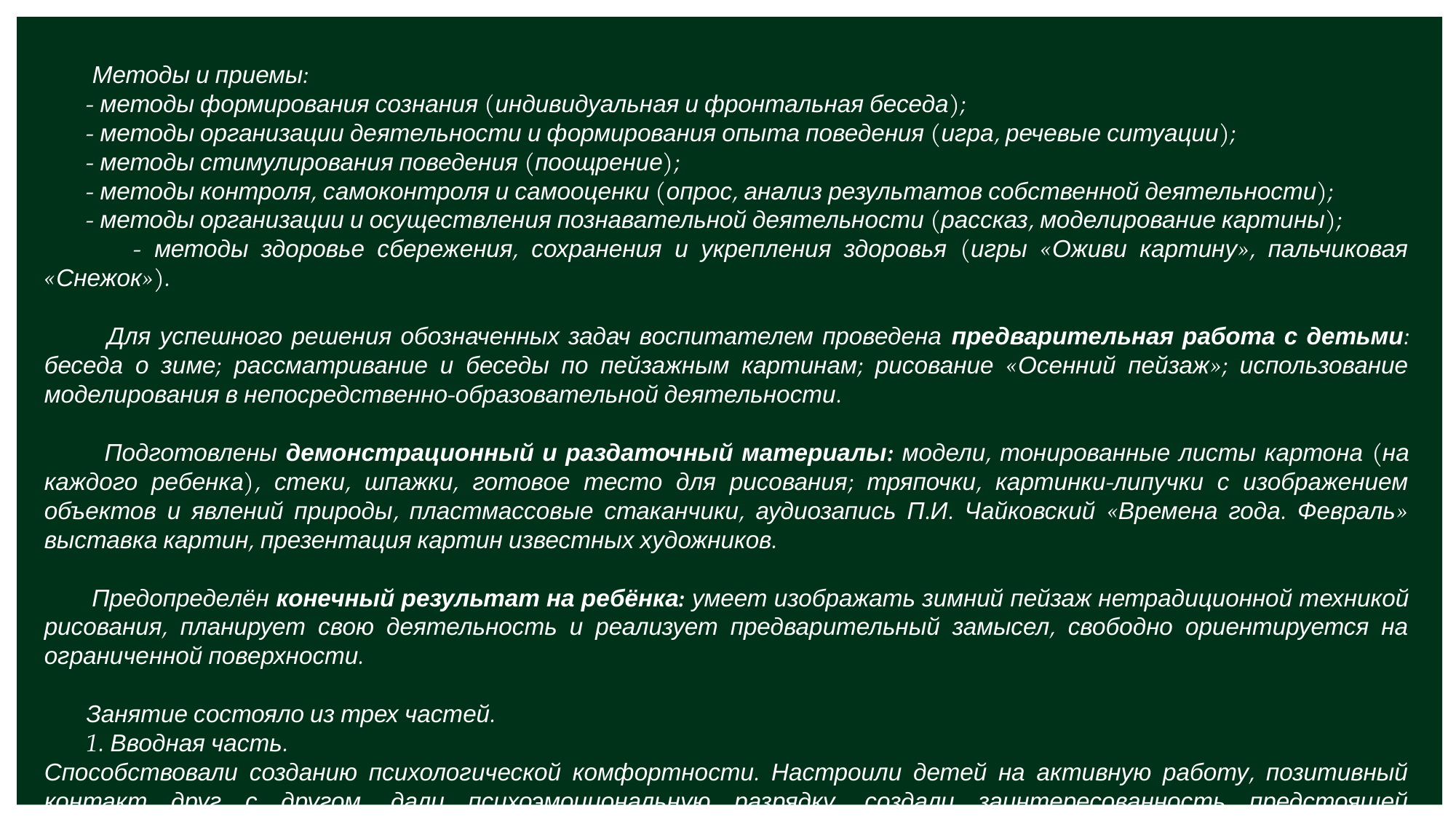

Методы и приемы:
       - методы формирования сознания (индивидуальная и фронтальная беседа);
       - методы организации деятельности и формирования опыта поведения (игра, речевые ситуации);
       - методы стимулирования поведения (поощрение);
       - методы контроля, самоконтроля и самооценки (опрос, анализ результатов собственной деятельности);
       - методы организации и осуществления познавательной деятельности (рассказ, моделирование картины);
       - методы здоровье сбережения, сохранения и укрепления здоровья (игры «Оживи картину», пальчиковая «Снежок»).

       Для успешного решения обозначенных задач воспитателем проведена предварительная работа с детьми: беседа о зиме; рассматривание и беседы по пейзажным картинам; рисование «Осенний пейзаж»; использование моделирования в непосредственно-образовательной деятельности.

       Подготовлены демонстрационный и раздаточный материалы: модели, тонированные листы картона (на каждого ребенка), стеки, шпажки, готовое тесто для рисования; тряпочки, картинки-липучки с изображением объектов и явлений природы, пластмассовые стаканчики, аудиозапись П.И. Чайковский «Времена года. Февраль» выставка картин, презентация картин известных художников.

       Предопределён конечный результат на ребёнка: умеет изображать зимний пейзаж нетрадиционной техникой рисования, планирует свою деятельность и реализует предварительный замысел, свободно ориентируется на ограниченной поверхности.

       Занятие состояло из трех частей.
       1. Вводная часть.
Способствовали созданию психологической комфортности. Настроили детей на активную работу, позитивный контакт друг с другом, дали психоэмоциональную разрядку, создали заинтересованность предстоящей деятельностью.